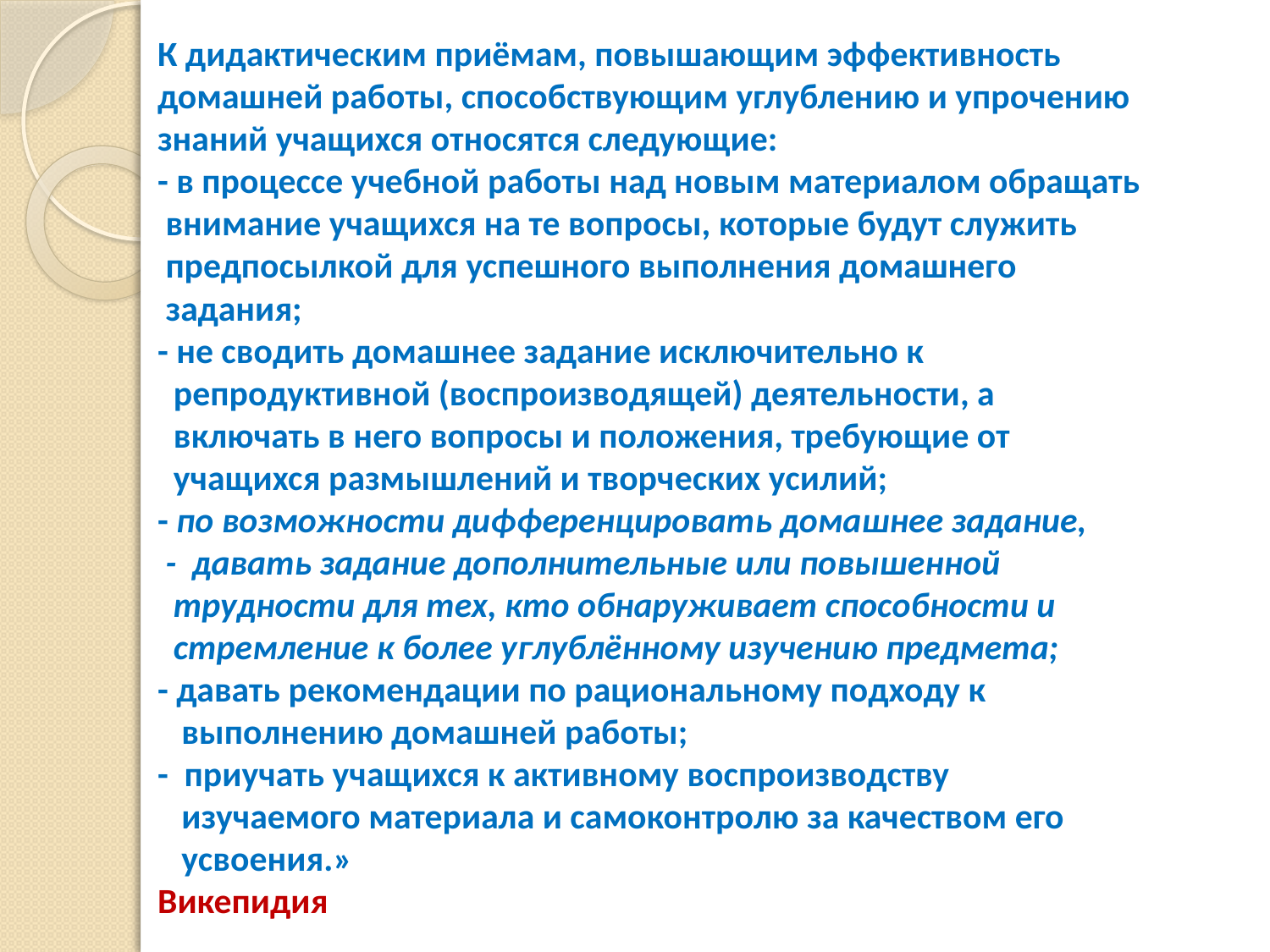

# К дидактическим приёмам, повышающим эффективность домашней работы, способствующим углублению и упрочению знаний учащихся относятся следующие: - в процессе учебной работы над новым материалом обращать внимание учащихся на те вопросы, которые будут служить предпосылкой для успешного выполнения домашнего задания; - не сводить домашнее задание исключительно к репродуктивной (воспроизводящей) деятельности, а включать в него вопросы и положения, требующие от учащихся размышлений и творческих усилий; - по возможности дифференцировать домашнее задание, -  давать задание дополнительные или повышенной трудности для тех, кто обнаруживает способности и стремление к более углублённому изучению предмета; - давать рекомендации по рациональному подходу к выполнению домашней работы; -  приучать учащихся к активному воспроизводству изучаемого материала и самоконтролю за качеством его усвоения.»                                                                                         Викепидия